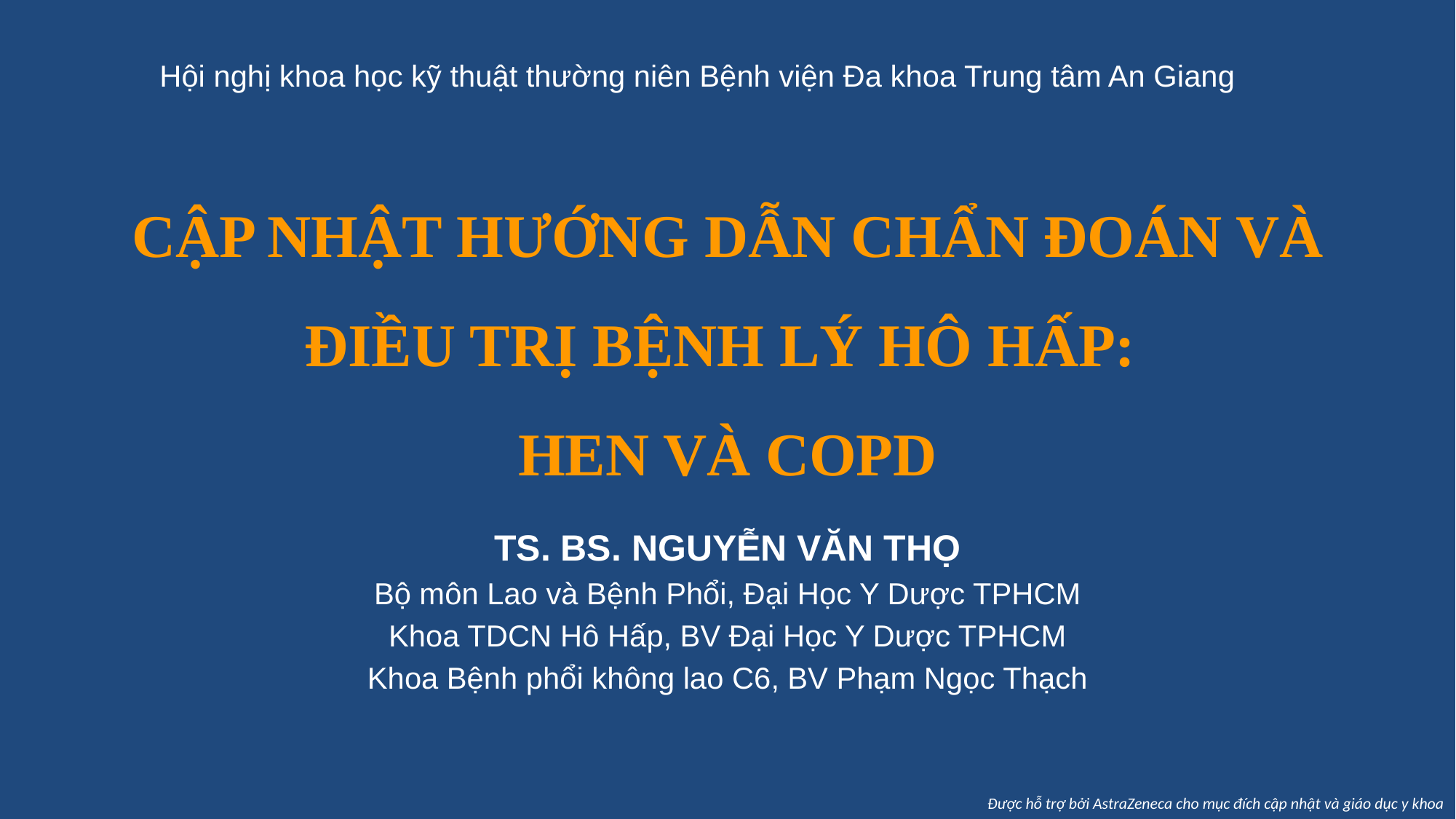

Hội nghị khoa học kỹ thuật thường niên Bệnh viện Đa khoa Trung tâm An Giang
# CẬP NHẬT HƯỚNG DẪN CHẨN ĐOÁN VÀ ĐIỀU TRỊ BỆNH LÝ HÔ HẤP: HEN VÀ COPD
TS. BS. NGUYỄN VĂN THỌ
Bộ môn Lao và Bệnh Phổi, Đại Học Y Dược TPHCM
Khoa TDCN Hô Hấp, BV Đại Học Y Dược TPHCM
Khoa Bệnh phổi không lao C6, BV Phạm Ngọc Thạch

Được hỗ trợ bởi AstraZeneca cho mục đích cập nhật và giáo dục y khoa